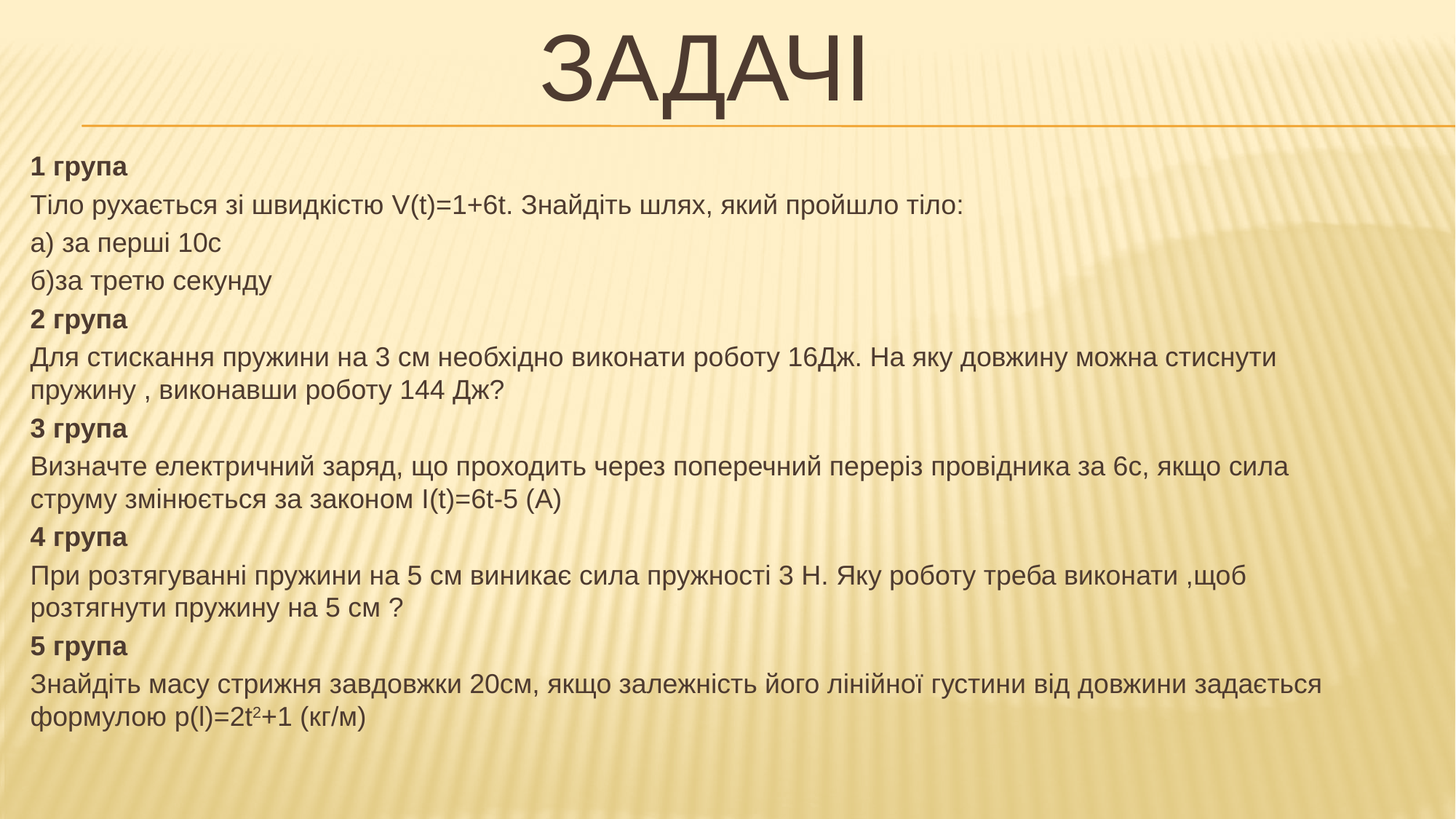

# Задачі
1 група
Тіло рухається зі швидкістю V(t)=1+6t. Знайдіть шлях, який пройшло тіло:
а) за перші 10с
б)за третю секунду
2 група
Для стискання пружини на 3 см необхідно виконати роботу 16Дж. На яку довжину можна стиснути пружину , виконавши роботу 144 Дж?
3 група
Визначте електричний заряд, що проходить через поперечний переріз провідника за 6с, якщо сила струму змінюється за законом I(t)=6t-5 (A)
4 група
При розтягуванні пружини на 5 см виникає сила пружності 3 Н. Яку роботу треба виконати ,щоб розтягнути пружину на 5 см ?
5 група
Знайдіть масу стрижня завдовжки 20см, якщо залежність його лінійної густини від довжини задається формулою p(l)=2t2+1 (кг/м)